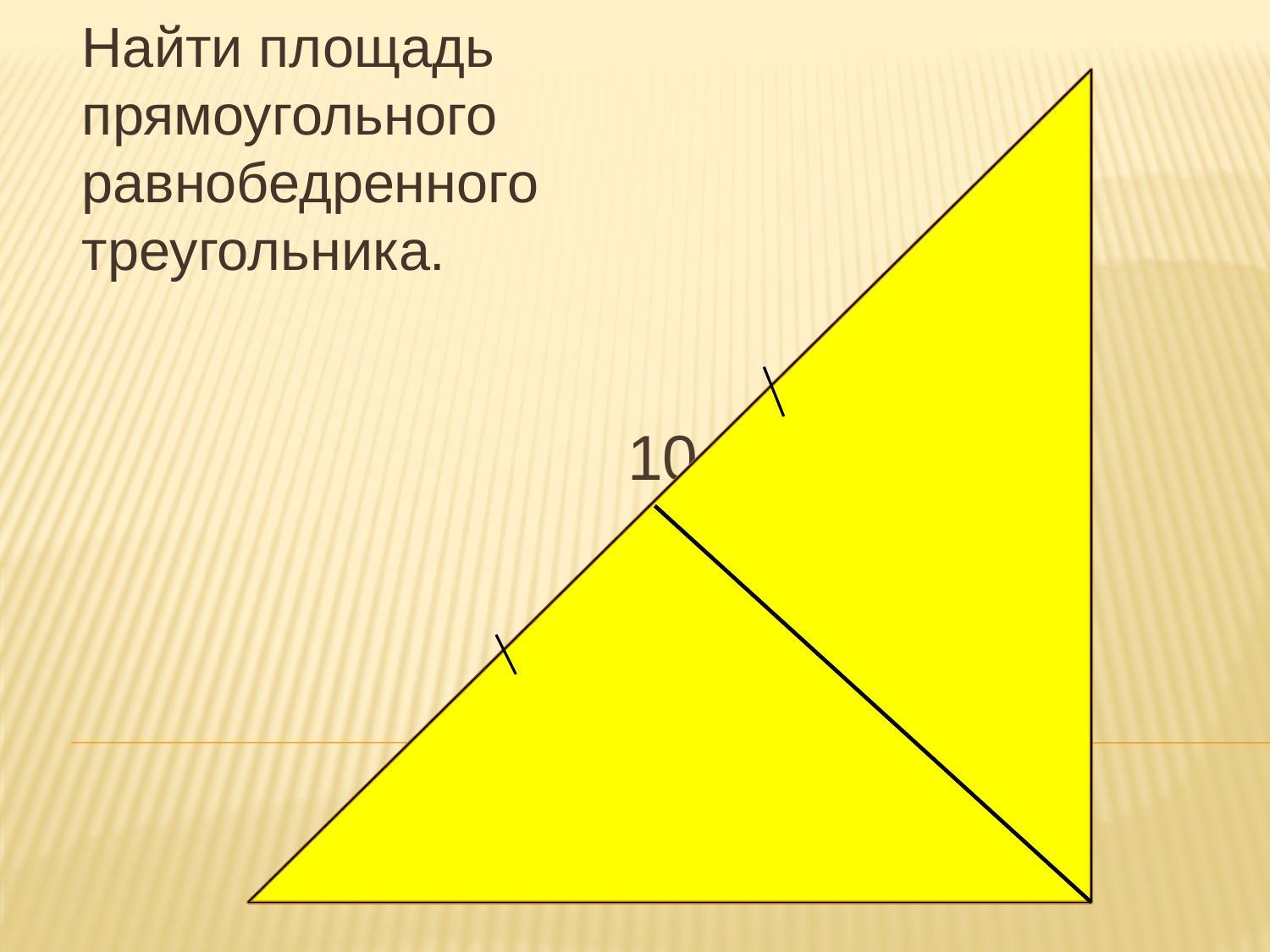

Найти площадь прямоугольного равнобедренного треугольника.
# 10